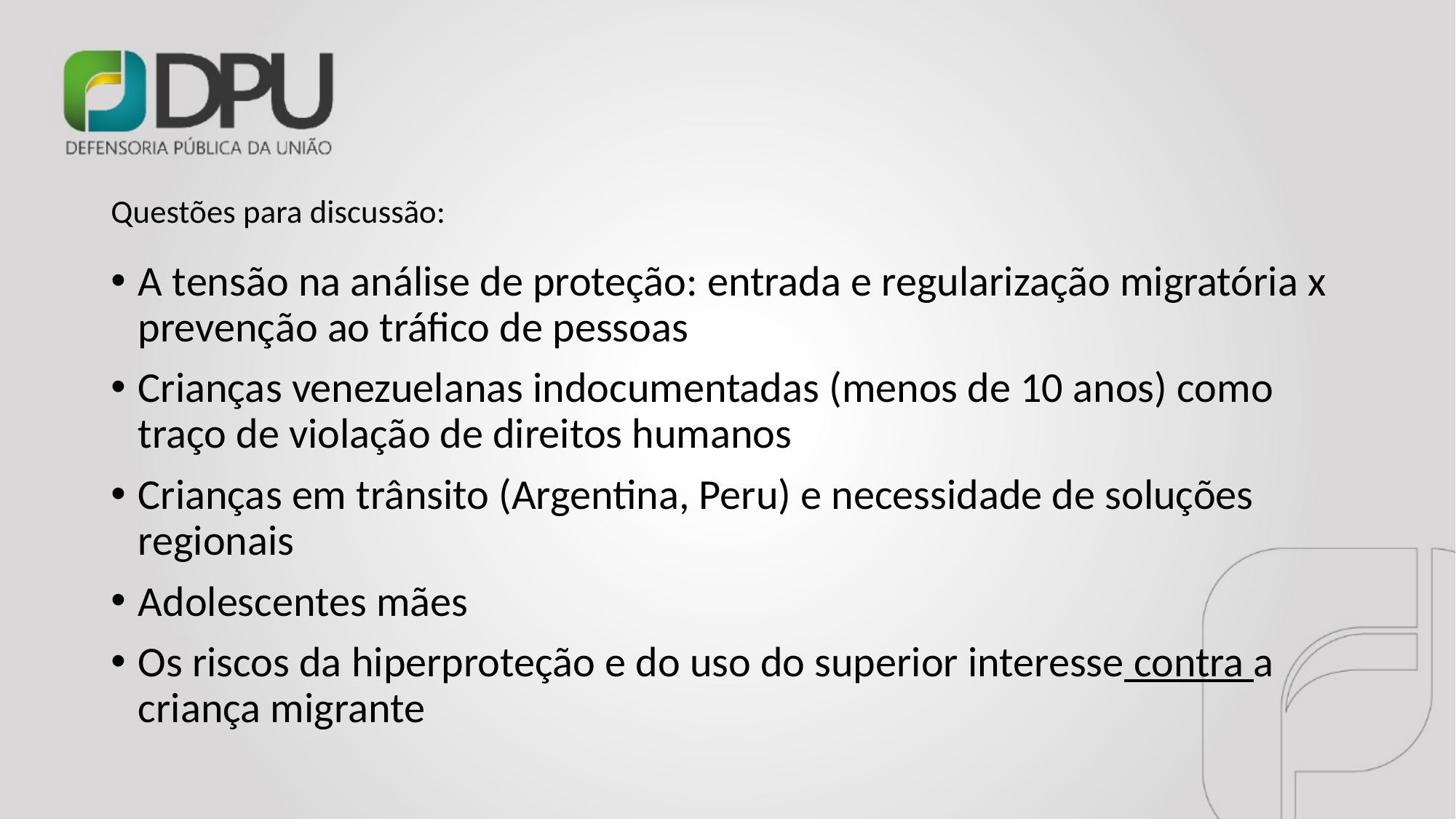

# Questões para discussão:
A tensão na análise de proteção: entrada e regularização migratória x prevenção ao tráfico de pessoas
Crianças venezuelanas indocumentadas (menos de 10 anos) como traço de violação de direitos humanos
Crianças em trânsito (Argentina, Peru) e necessidade de soluções regionais
Adolescentes mães
Os riscos da hiperproteção e do uso do superior interesse contra a criança migrante